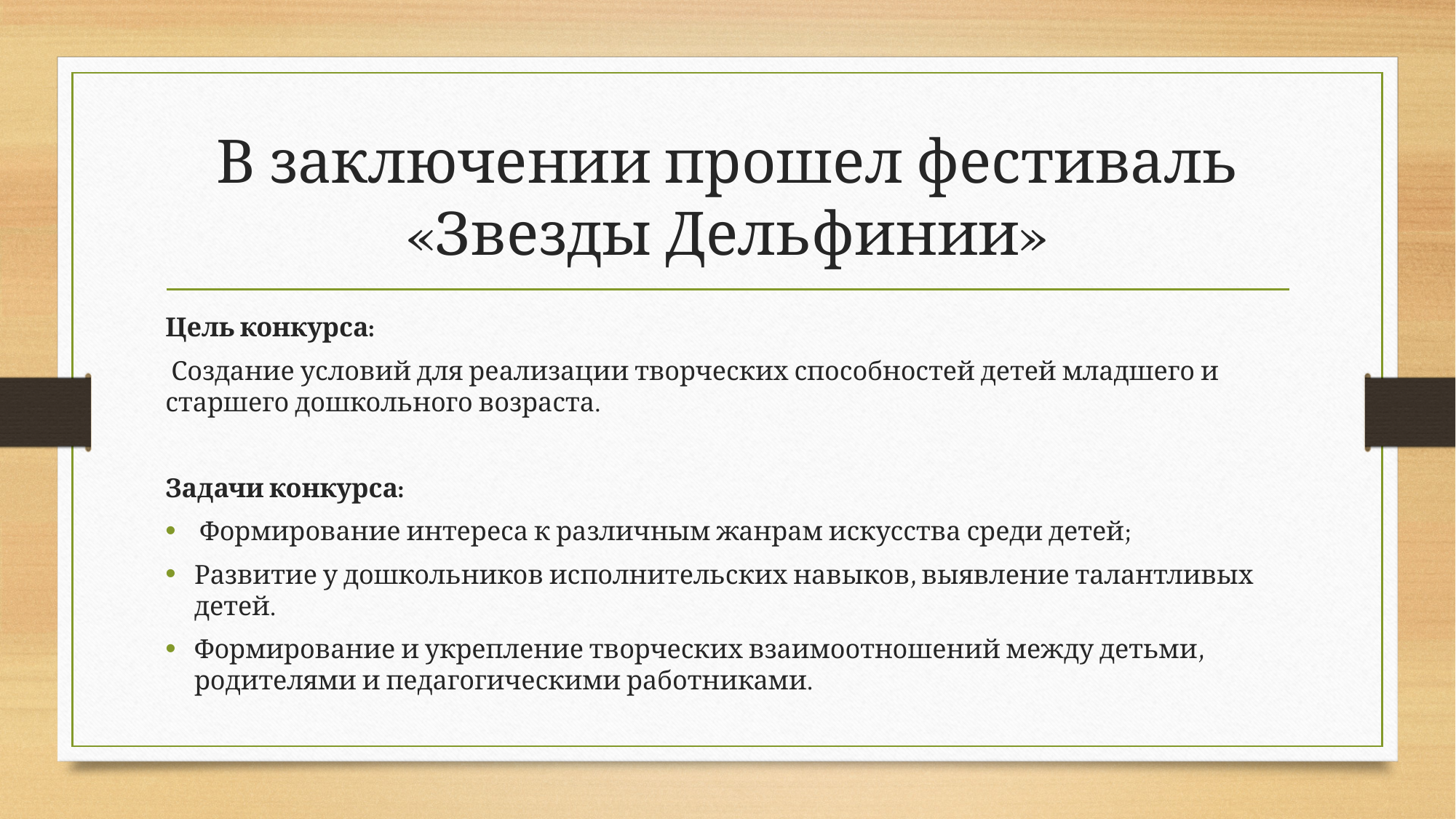

# В заключении прошел фестиваль «Звезды Дельфинии»
Цель конкурса:
 Создание условий для реализации творческих способностей детей младшего и старшего дошкольного возраста.

Задачи конкурса:
 Формирование интереса к различным жанрам искусства среди детей;
Развитие у дошкольников исполнительских навыков, выявление талантливых детей.
Формирование и укрепление творческих взаимоотношений между детьми, родителями и педагогическими работниками.